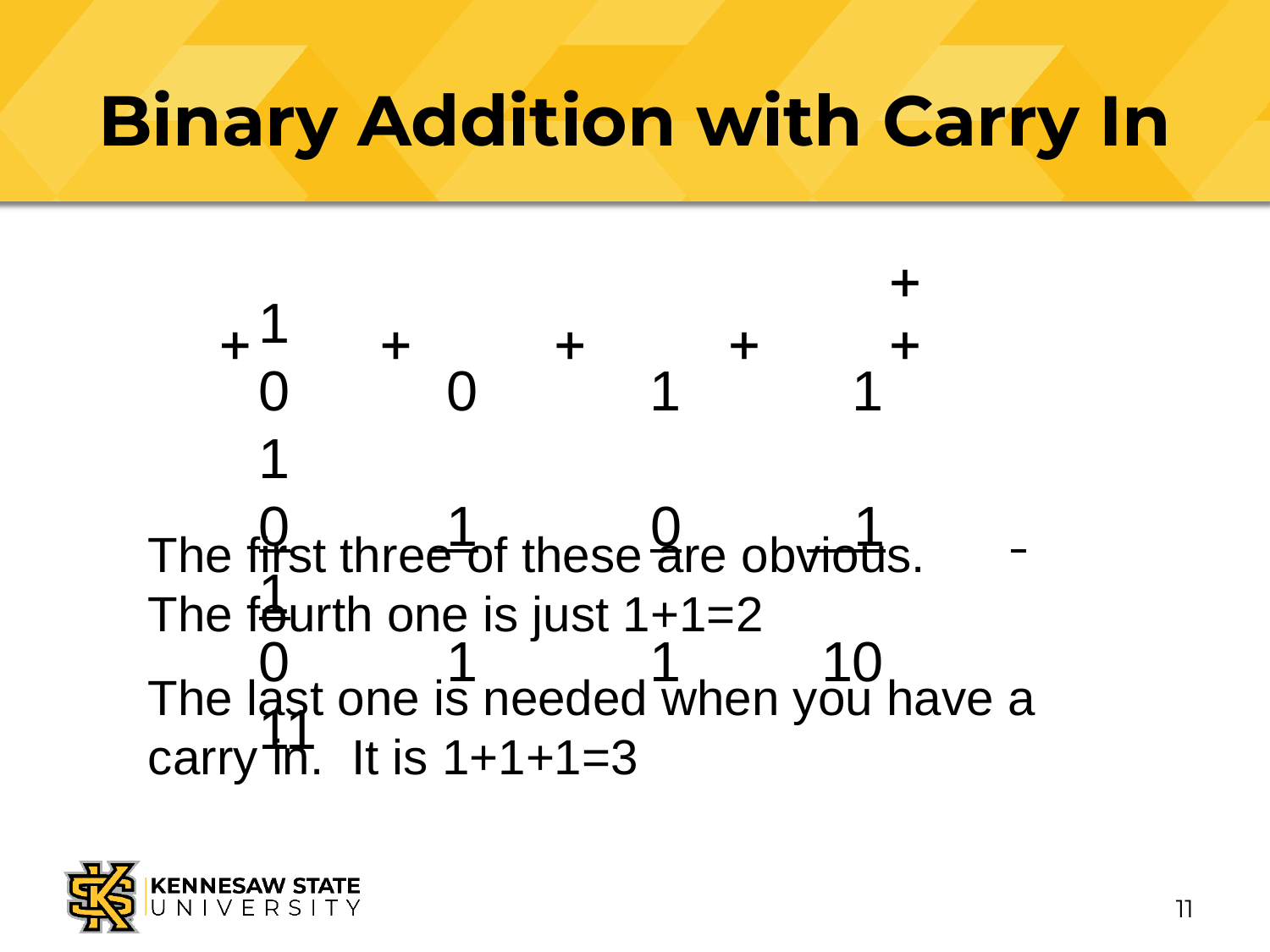

# Binary Addition with Carry In
                                                  1
0          0           1           1          1
0          1           0           1          1
0          1           1         10        11
+
+
+
+
+
+
The first three of these are obvious.
The fourth one is just 1+1=2
The last one is needed when you have a carry in.  It is 1+1+1=3
11